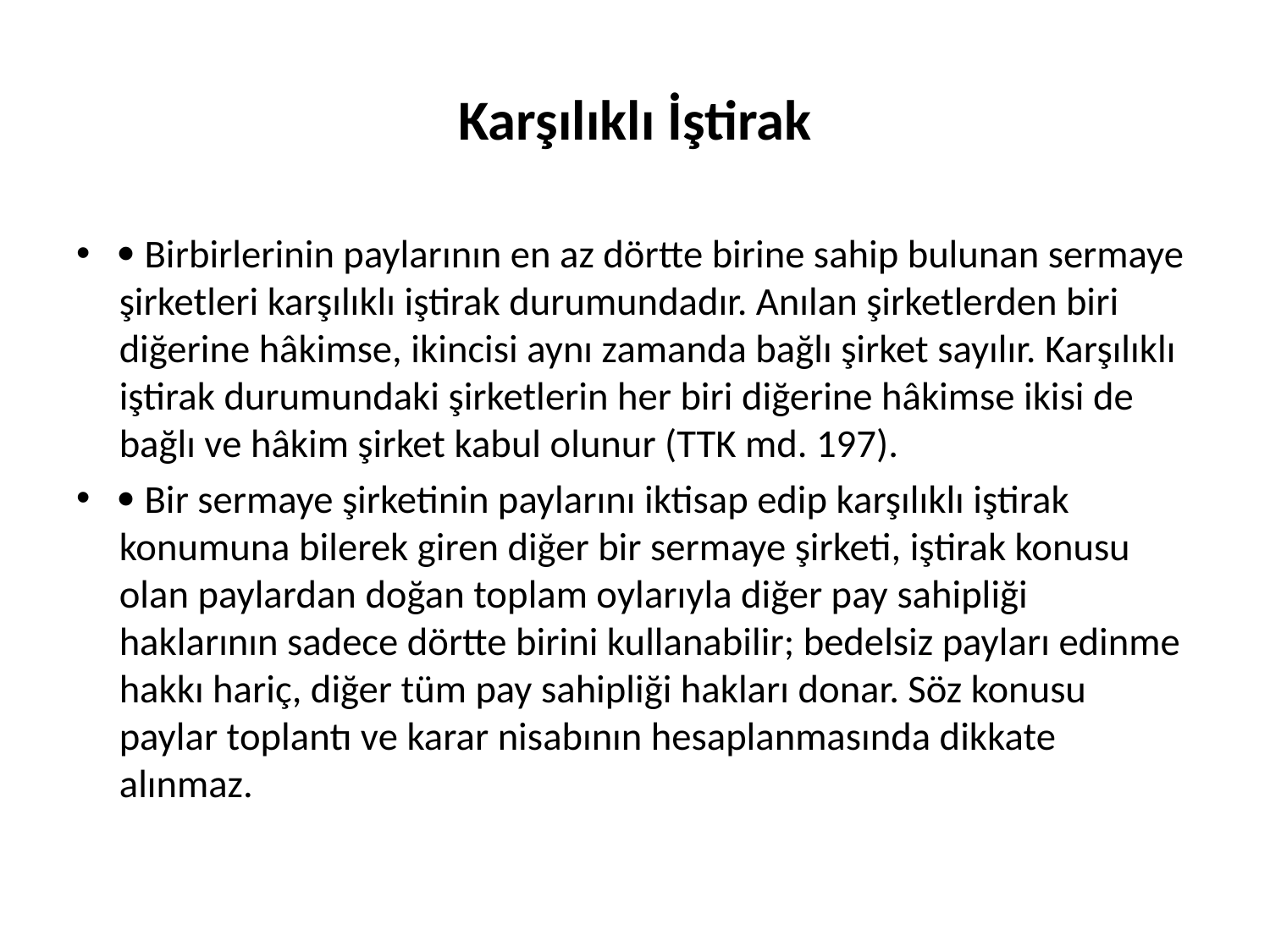

# Karşılıklı İştirak
• Birbirlerinin paylarının en az dörtte birine sahip bulunan sermaye şirketleri karşılıklı iştirak durumundadır. Anılan şirketlerden biri diğerine hâkimse, ikincisi aynı zamanda bağlı şirket sayılır. Karşılıklı iştirak durumundaki şirketlerin her biri diğerine hâkimse ikisi de bağlı ve hâkim şirket kabul olunur (TTK md. 197).
• Bir sermaye şirketinin paylarını iktisap edip karşılıklı iştirak konumuna bilerek giren diğer bir sermaye şirketi, iştirak konusu olan paylardan doğan toplam oylarıyla diğer pay sahipliği haklarının sadece dörtte birini kullanabilir; bedelsiz payları edinme hakkı hariç, diğer tüm pay sahipliği hakları donar. Söz konusu paylar toplantı ve karar nisabının hesaplanmasında dikkate alınmaz.